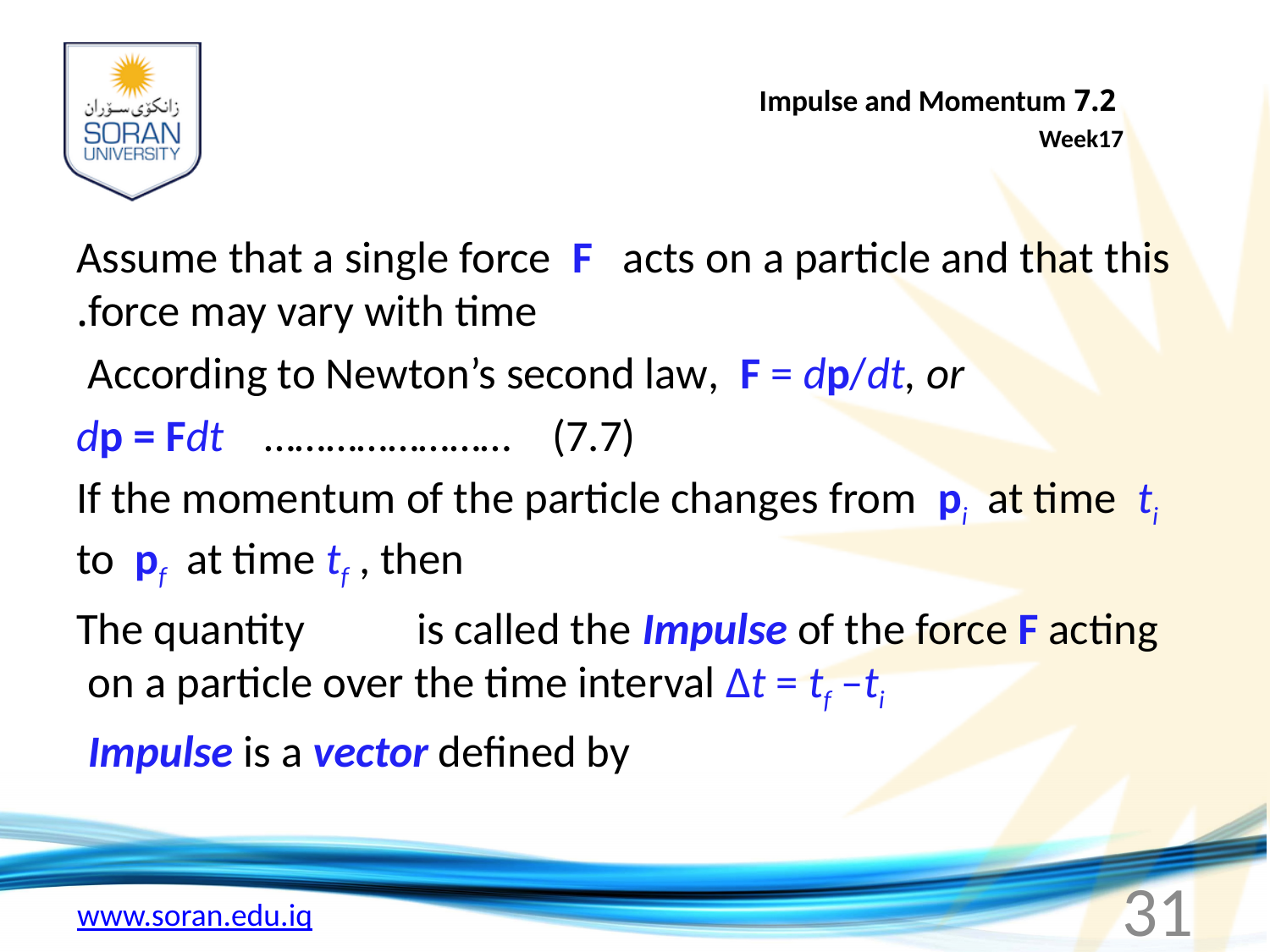

# 7.2 Impulse and Momentum Week17
Assume that a single force  F   acts on a particle and that this force may vary with time.
According to Newton’s second law,  F = dp/dt, or
dp = Fdt    ……………………    (7.7)
If the momentum of the particle changes from  pi  at time  ti  to  pf  at time tf , then
The quantity           is called the Impulse of the force F acting on a particle over the time interval Δt = tf –ti
Impulse is a vector defined by

31